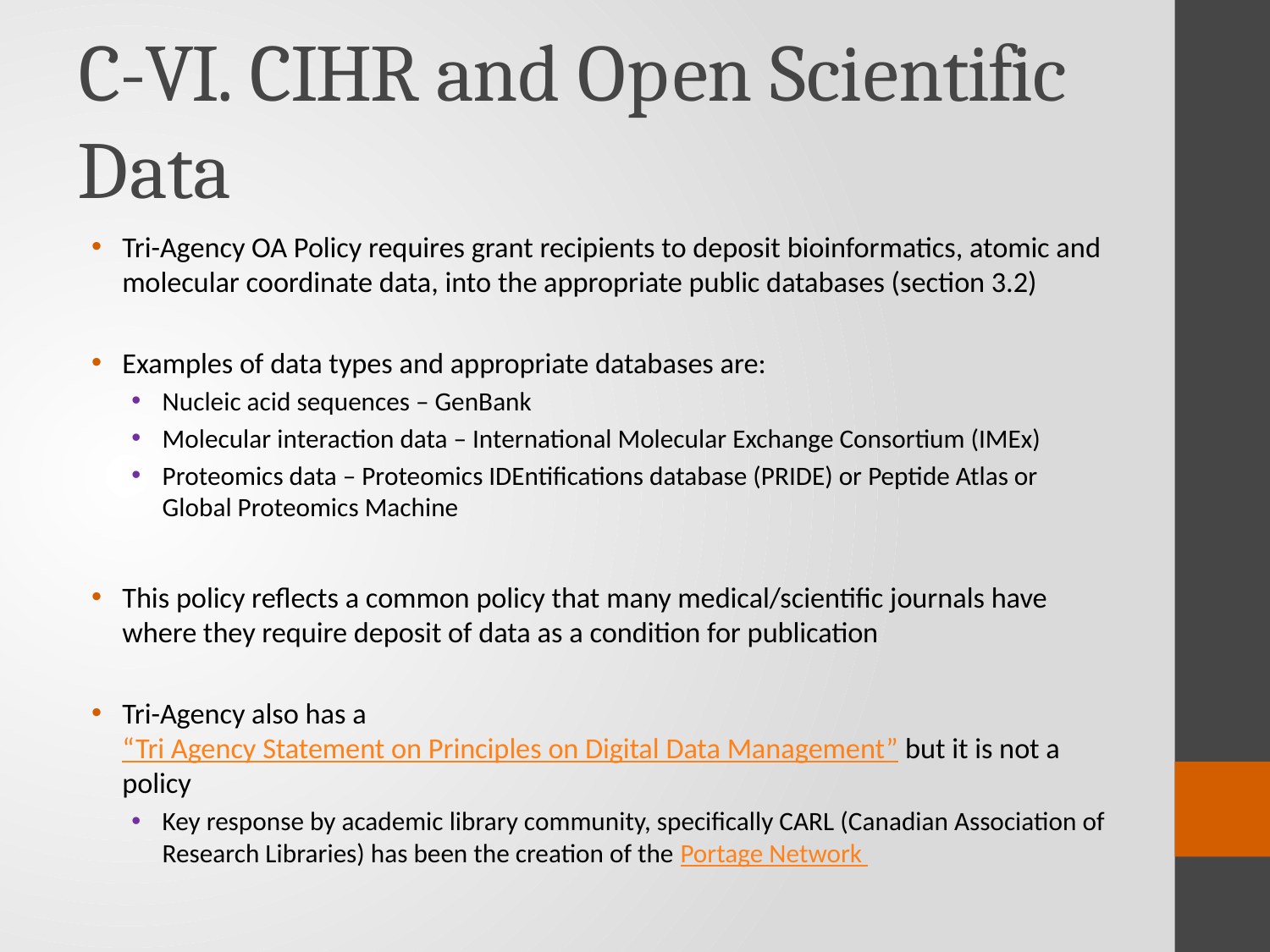

# C-VI. CIHR and Open Scientific Data
Tri-Agency OA Policy requires grant recipients to deposit bioinformatics, atomic and molecular coordinate data, into the appropriate public databases (section 3.2)

Examples of data types and appropriate databases are:
Nucleic acid sequences – GenBank
Molecular interaction data – International Molecular Exchange Consortium (IMEx)
Proteomics data – Proteomics IDEntifications database (PRIDE) or Peptide Atlas or Global Proteomics Machine

This policy reflects a common policy that many medical/scientific journals have where they require deposit of data as a condition for publication

Tri-Agency also has a “Tri Agency Statement on Principles on Digital Data Management” but it is not a policy
Key response by academic library community, specifically CARL (Canadian Association of Research Libraries) has been the creation of the Portage Network